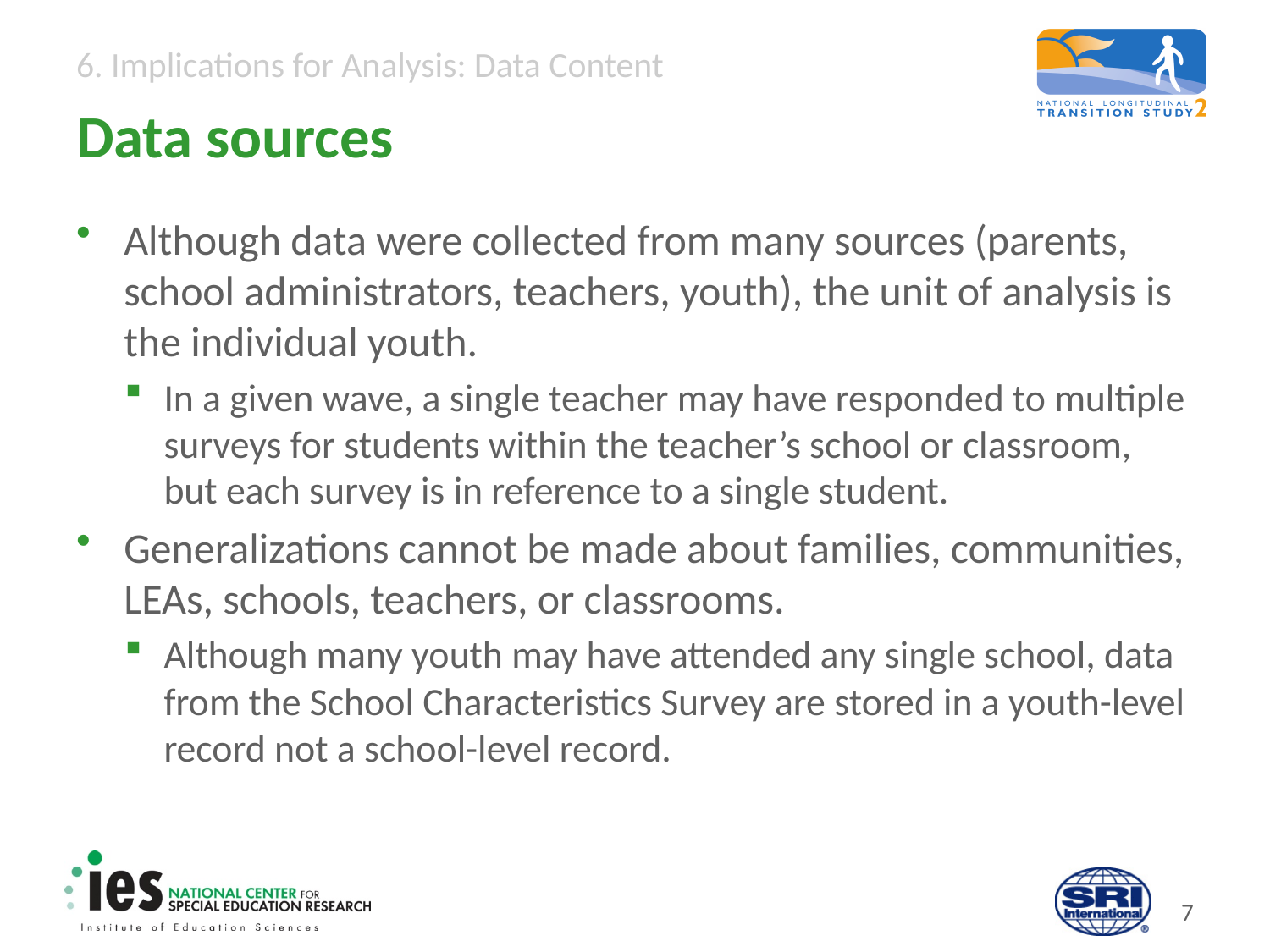

# Data sources
Although data were collected from many sources (parents, school administrators, teachers, youth), the unit of analysis is the individual youth.
In a given wave, a single teacher may have responded to multiple surveys for students within the teacher’s school or classroom, but each survey is in reference to a single student.
Generalizations cannot be made about families, communities, LEAs, schools, teachers, or classrooms.
Although many youth may have attended any single school, data from the School Characteristics Survey are stored in a youth-level record not a school-level record.
7